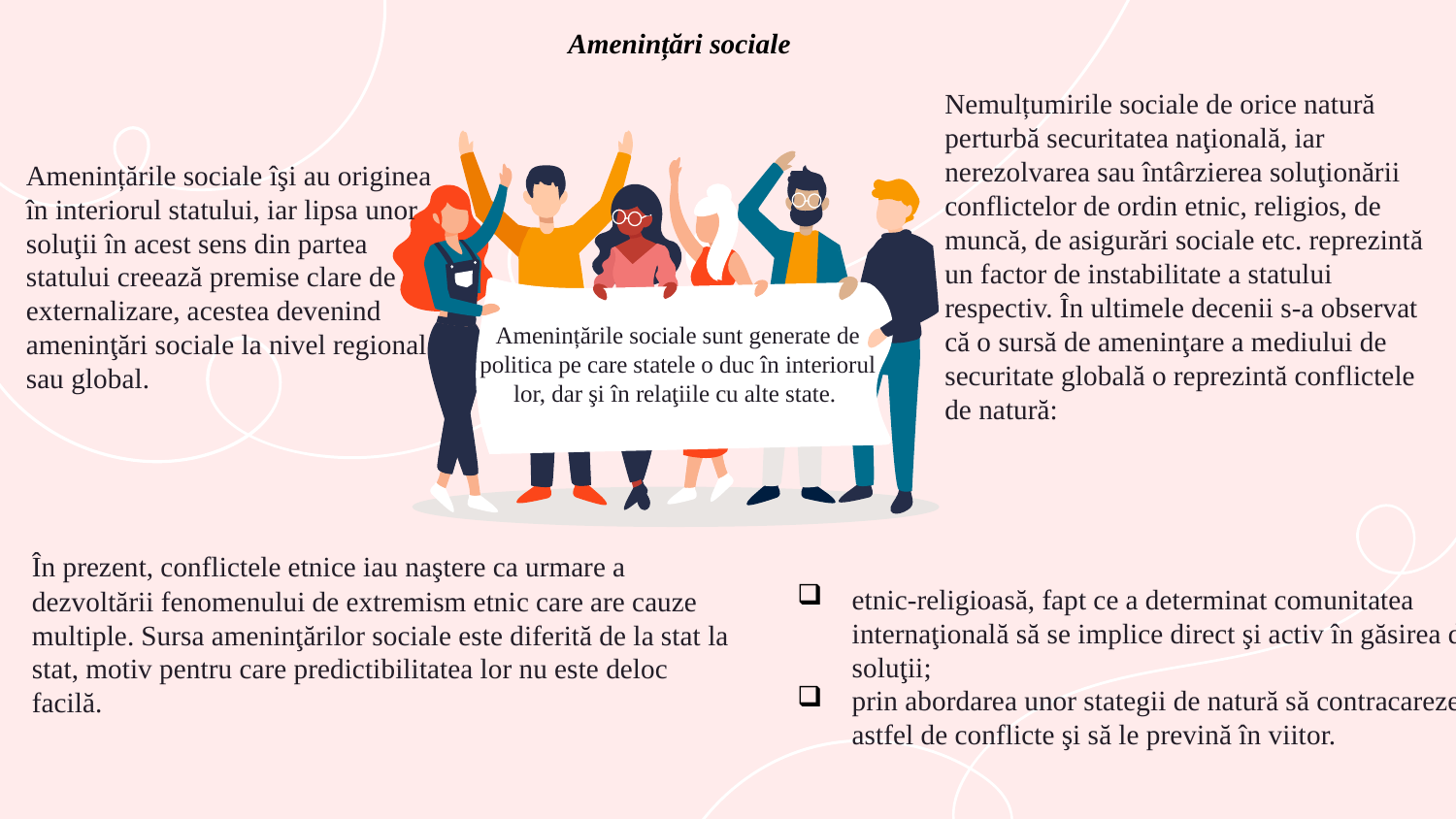

Amenințări sociale
Nemulțumirile sociale de orice natură perturbă securitatea naţională, iar nerezolvarea sau întârzierea soluţionării conflictelor de ordin etnic, religios, de muncă, de asigurări sociale etc. reprezintă un factor de instabilitate a statului respectiv. În ultimele decenii s-a observat că o sursă de ameninţare a mediului de securitate globală o reprezintă conflictele de natură:

Amenințările sociale îşi au originea în interiorul statului, iar lipsa unor soluţii în acest sens din partea statului creează premise clare de externalizare, acestea devenind ameninţări sociale la nivel regional sau global.
Amenințările sociale sunt generate de politica pe care statele o duc în interiorul lor, dar şi în relaţiile cu alte state.

În prezent, conflictele etnice iau naştere ca urmare a dezvoltării fenomenului de extremism etnic care are cauze multiple. Sursa ameninţărilor sociale este diferită de la stat la stat, motiv pentru care predictibilitatea lor nu este deloc facilă.
etnic-religioasă, fapt ce a determinat comunitatea internaţională să se implice direct şi activ în găsirea de soluţii;
prin abordarea unor stategii de natură să contracareze astfel de conflicte şi să le prevină în viitor.